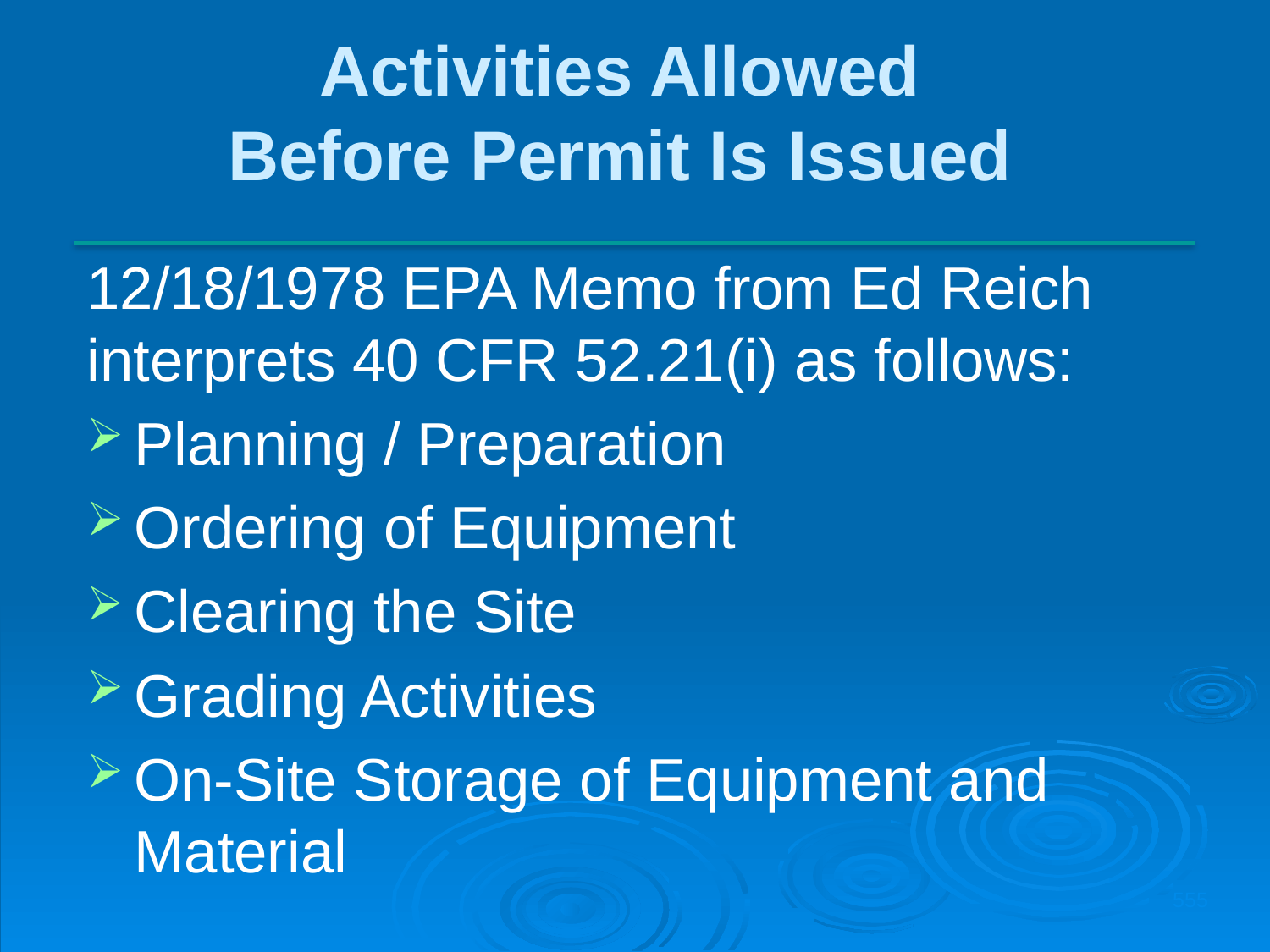

Activities Allowed
Before Permit Is Issued
12/18/1978 EPA Memo from Ed Reich interprets 40 CFR 52.21(i) as follows:
Planning / Preparation
Ordering of Equipment
Clearing the Site
Grading Activities
On-Site Storage of Equipment and Material
555